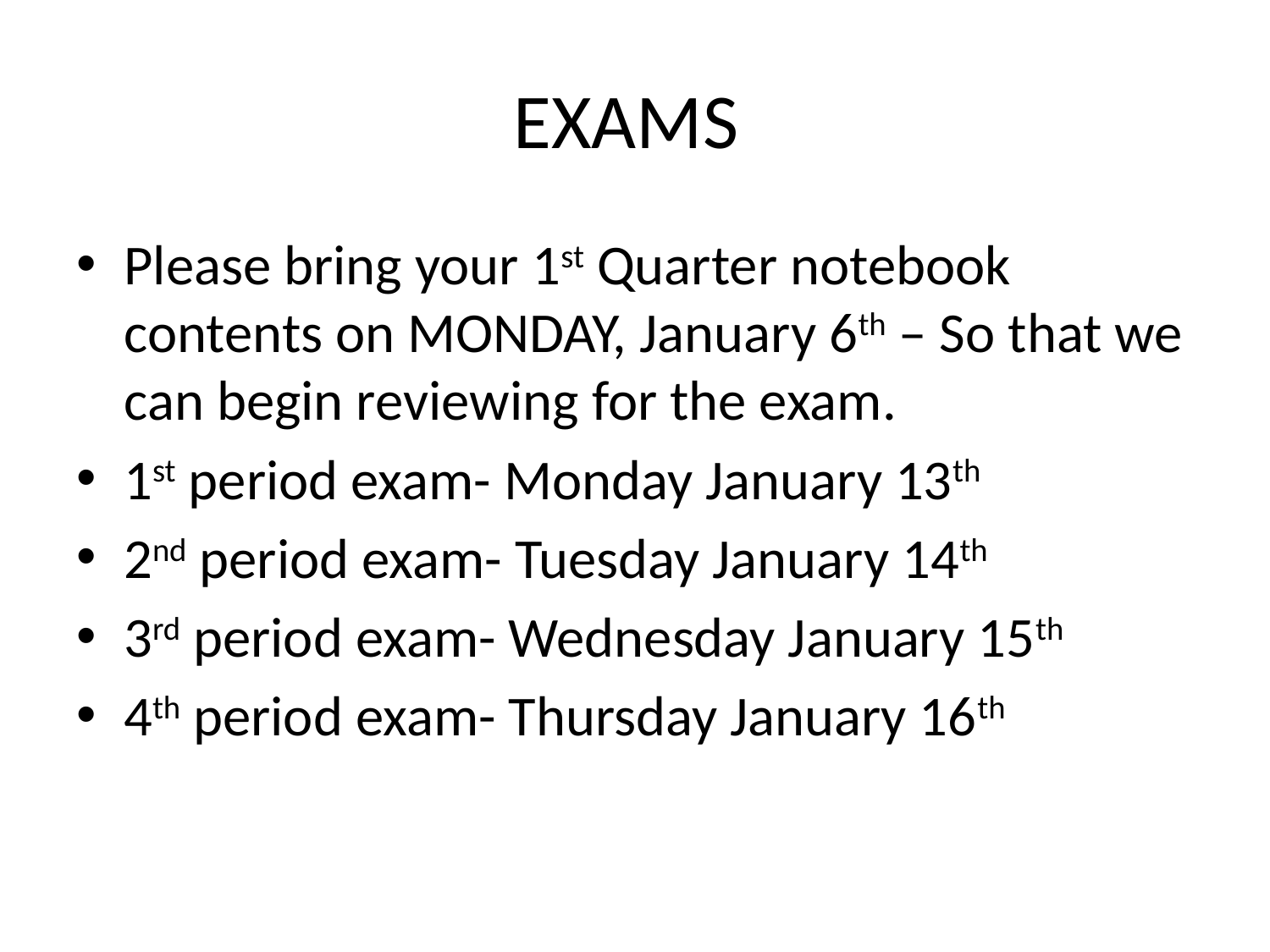

# EXAMS
Please bring your 1st Quarter notebook contents on MONDAY, January 6th – So that we can begin reviewing for the exam.
1st period exam- Monday January 13th
2nd period exam- Tuesday January 14th
3rd period exam- Wednesday January 15th
4th period exam- Thursday January 16th